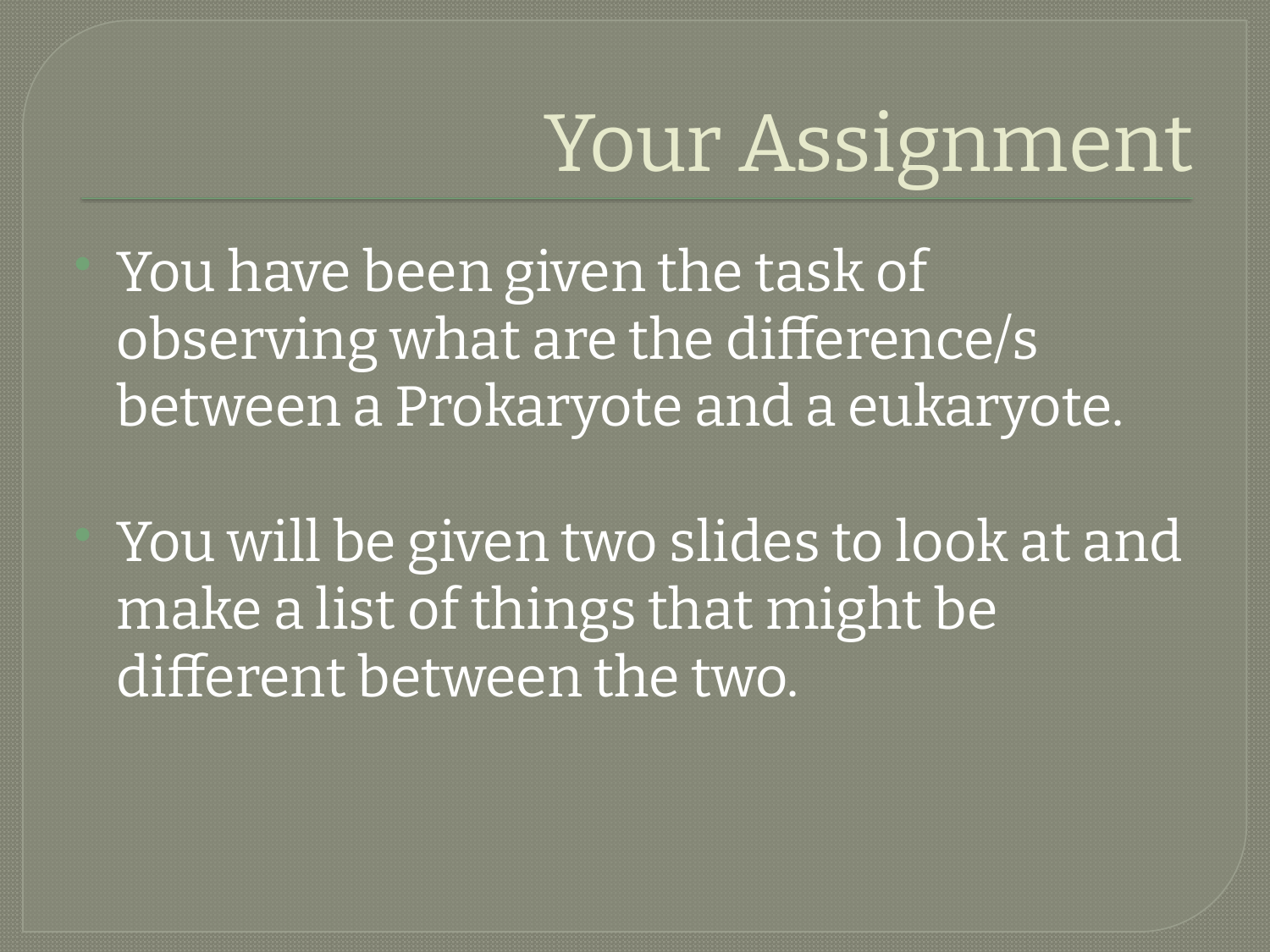

# Your Assignment
You have been given the task of observing what are the difference/s between a Prokaryote and a eukaryote.

You will be given two slides to look at and make a list of things that might be different between the two.